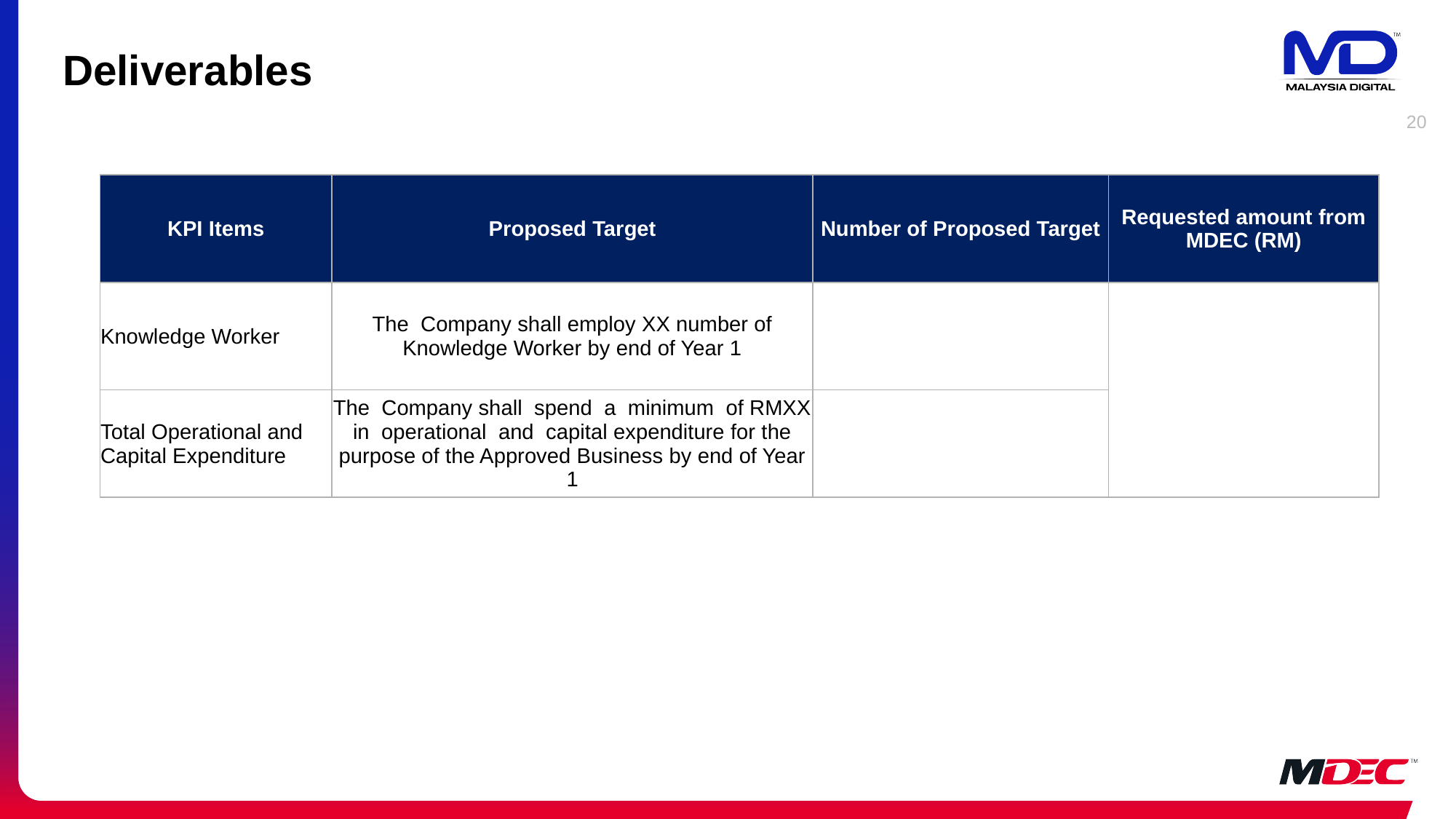

# Deliverables
20
| KPI Items | Proposed Target | Number of Proposed Target | Requested amount from MDEC (RM) |
| --- | --- | --- | --- |
| Knowledge Worker | The Company shall employ XX number of Knowledge Worker by end of Year 1 |  |  |
| Total Operational and Capital Expenditure | The Company shall spend a minimum of RMXX in operational and capital expenditure for the purpose of the Approved Business by end of Year 1 |  |  |